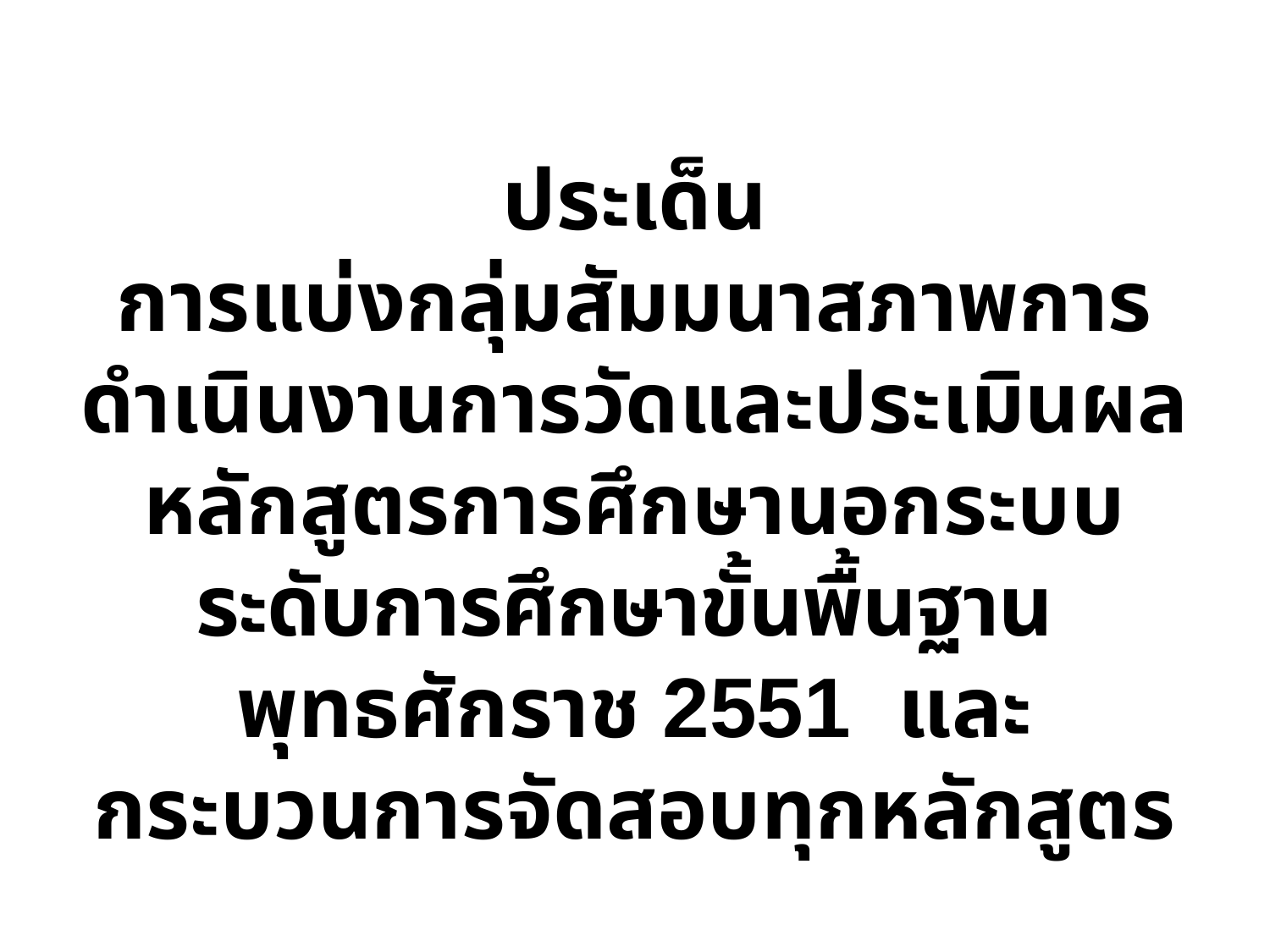

# ประเด็น การแบ่งกลุ่มสัมมนาสภาพการดำเนินงานการวัดและประเมินผลหลักสูตรการศึกษานอกระบบ ระดับการศึกษาขั้นพื้นฐาน  พุทธศักราช 2551  และกระบวนการจัดสอบทุกหลักสูตร